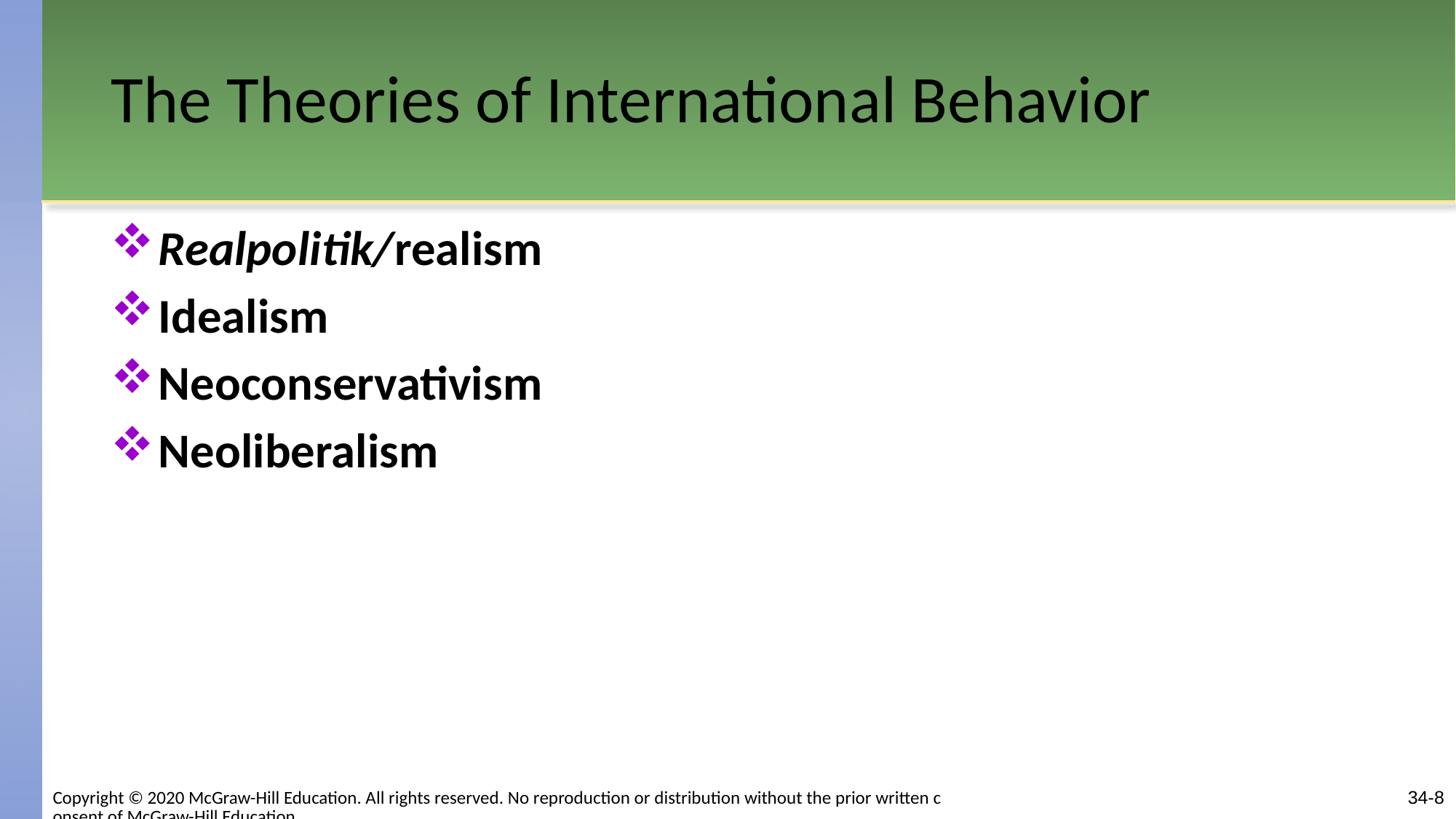

# The Theories of International Behavior
Realpolitik/realism
Idealism
Neoconservativism
Neoliberalism
Copyright © 2020 McGraw-Hill Education. All rights reserved. No reproduction or distribution without the prior written consent of McGraw-Hill Education.
34-8